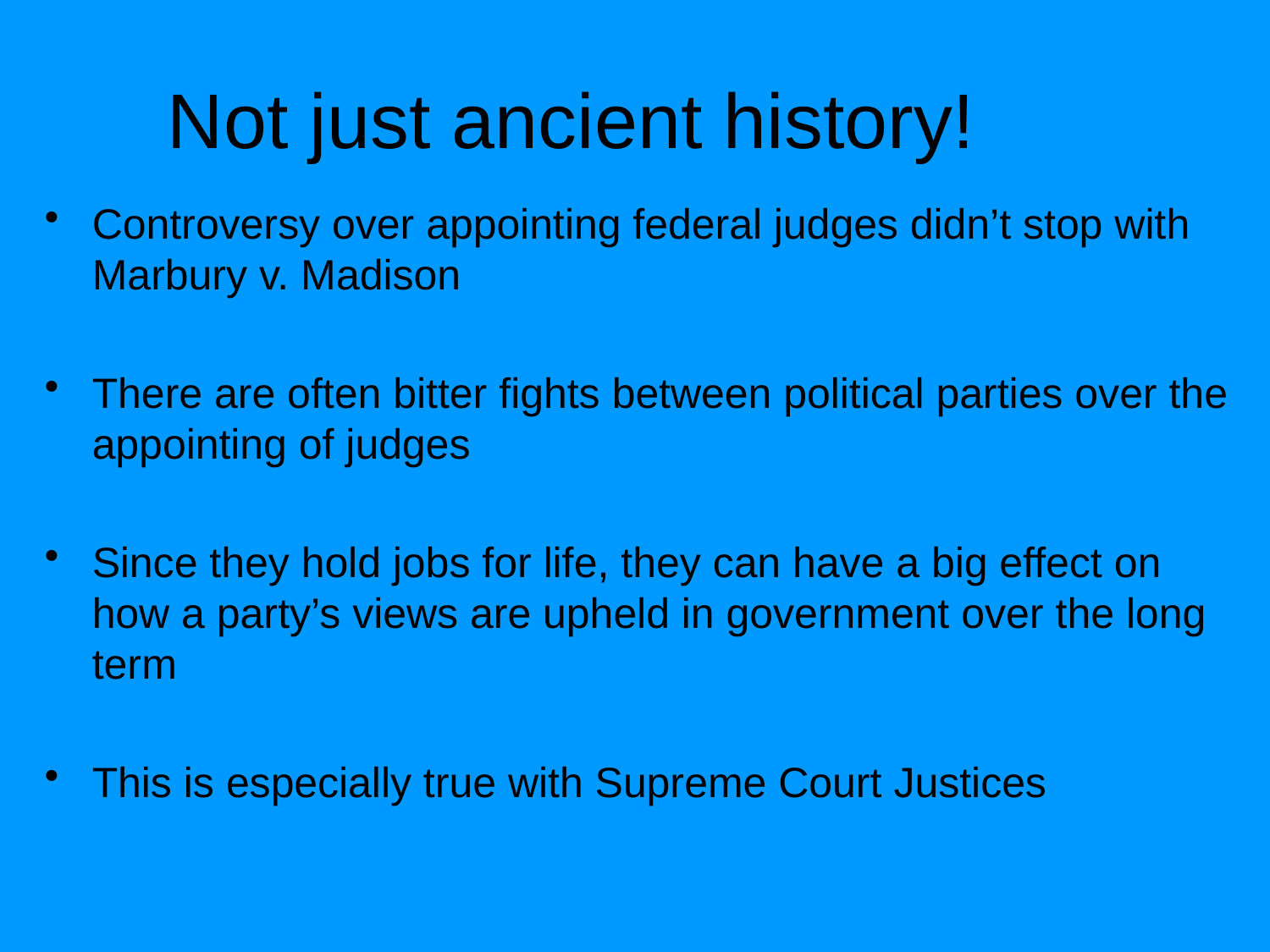

Not just ancient history!
Controversy over appointing federal judges didn’t stop with Marbury v. Madison

There are often bitter fights between political parties over the appointing of judges

Since they hold jobs for life, they can have a big effect on how a party’s views are upheld in government over the long term

This is especially true with Supreme Court Justices